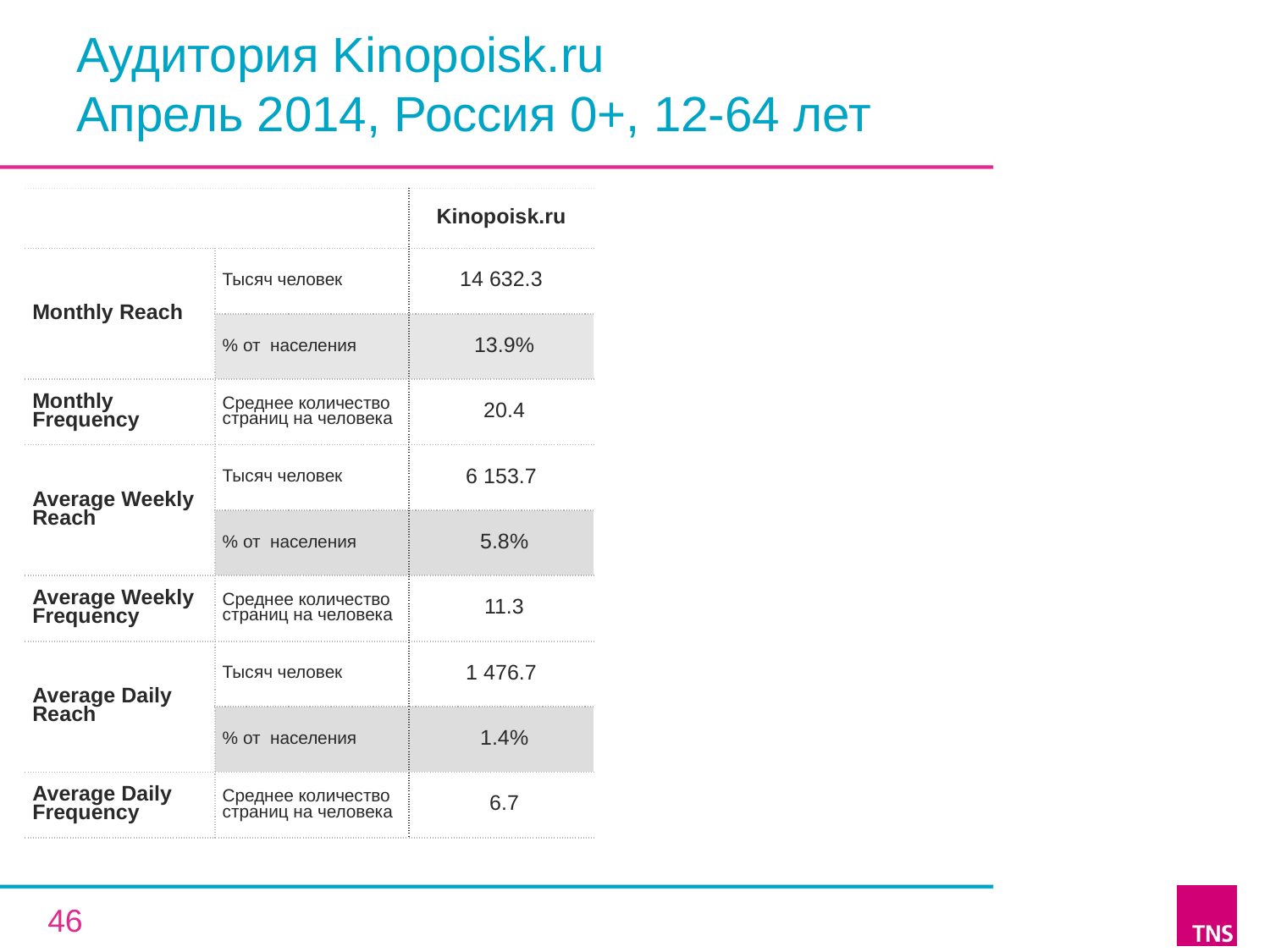

# Аудитория Kinopoisk.ru Апрель 2014, Россия 0+, 12-64 лет
|  |  | Kinopoisk.ru |
| --- | --- | --- |
| Monthly Reach | Тысяч человек | 14 632.3 |
|  | % от населения | 13.9% |
| Monthly Frequency | Среднее количество страниц на человека | 20.4 |
| Average Weekly Reach | Тысяч человек | 6 153.7 |
|  | % от населения | 5.8% |
| Average Weekly Frequency | Среднее количество страниц на человека | 11.3 |
| Average Daily Reach | Тысяч человек | 1 476.7 |
|  | % от населения | 1.4% |
| Average Daily Frequency | Среднее количество страниц на человека | 6.7 |

46